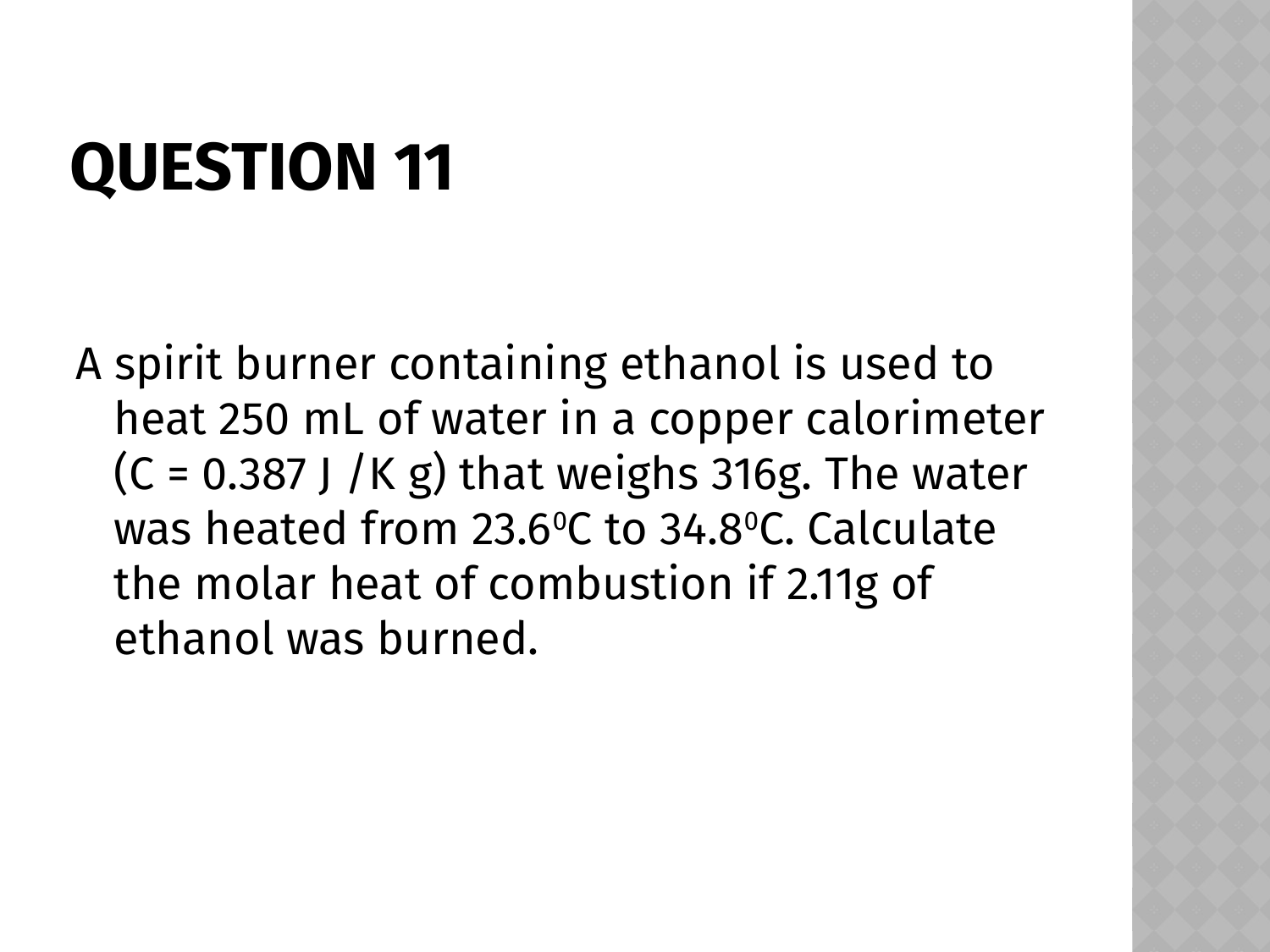

# Question 11
A spirit burner containing ethanol is used to heat 250 mL of water in a copper calorimeter (C = 0.387 J /K g) that weighs 316g. The water was heated from 23.60C to 34.80C. Calculate the molar heat of combustion if 2.11g of ethanol was burned.